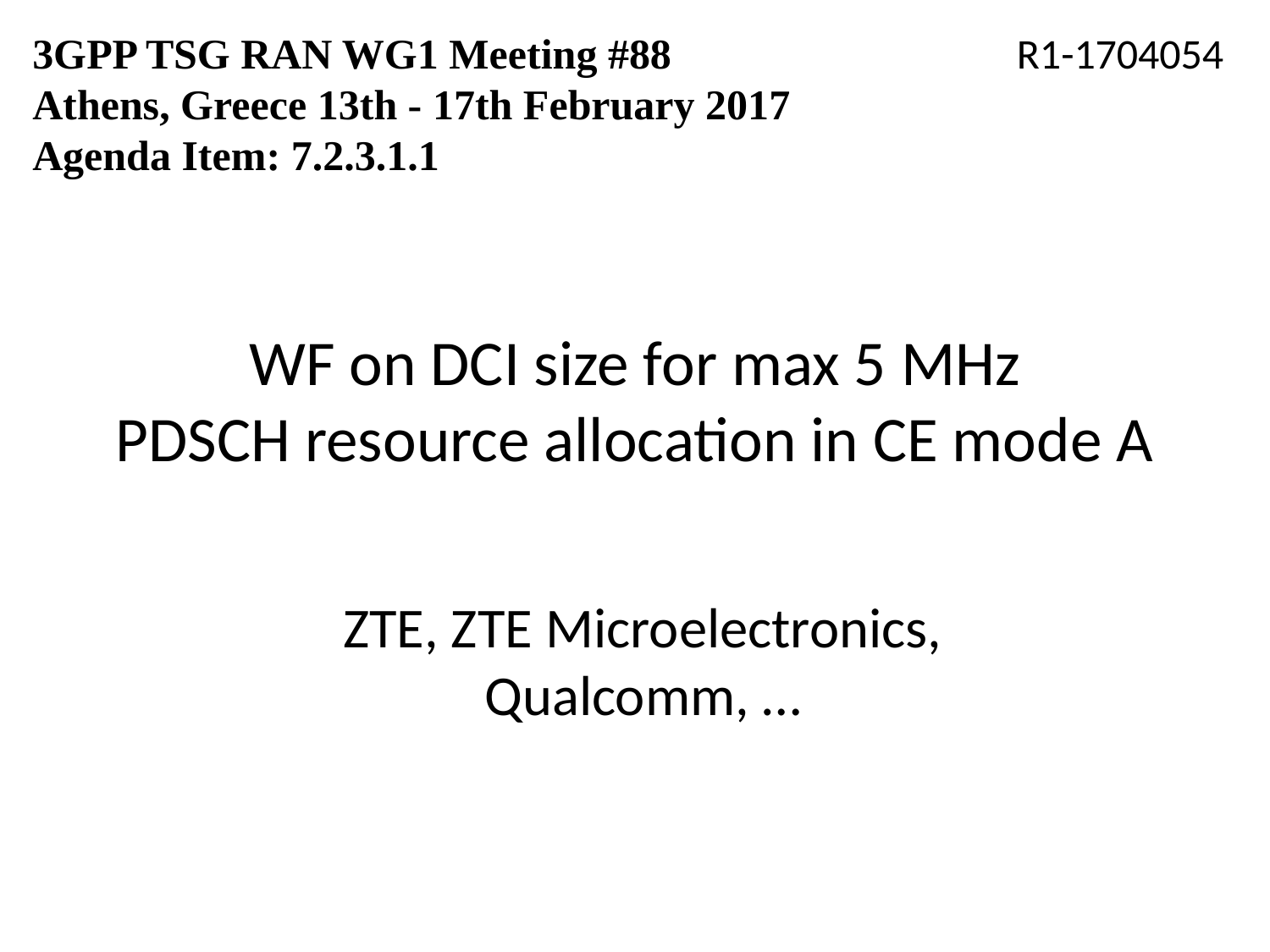

3GPP TSG RAN WG1 Meeting #88		         R1-1704054
Athens, Greece 13th - 17th February 2017
Agenda Item: 7.2.3.1.1

# WF on DCI size for max 5 MHz PDSCH resource allocation in CE mode A
ZTE, ZTE Microelectronics, Qualcomm, …